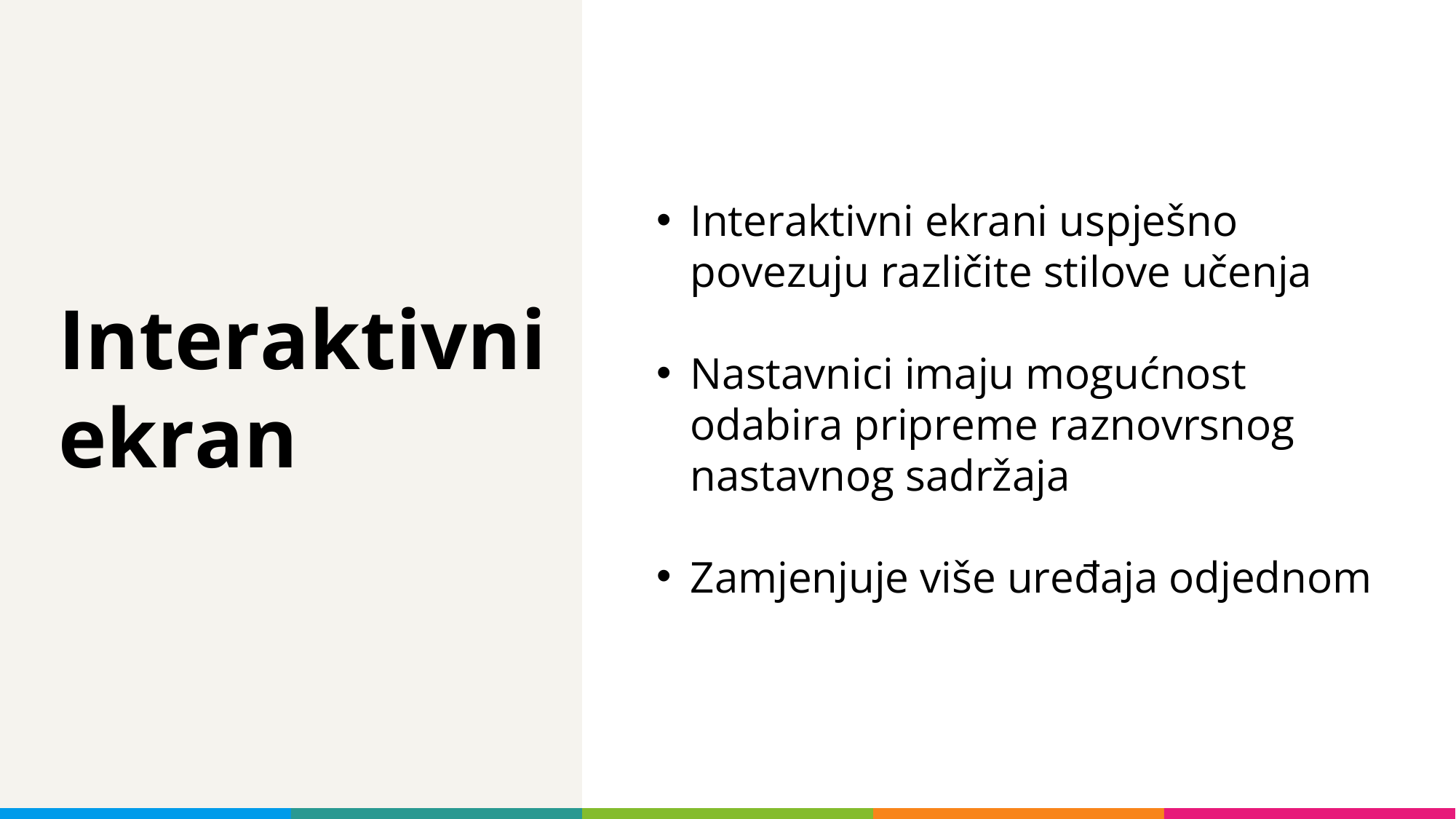

Interaktivni ekrani uspješno povezuju različite stilove učenja

Nastavnici imaju mogućnost odabira pripreme raznovrsnog nastavnog sadržaja

Zamjenjuje više uređaja odjednom
Interaktivni ekran